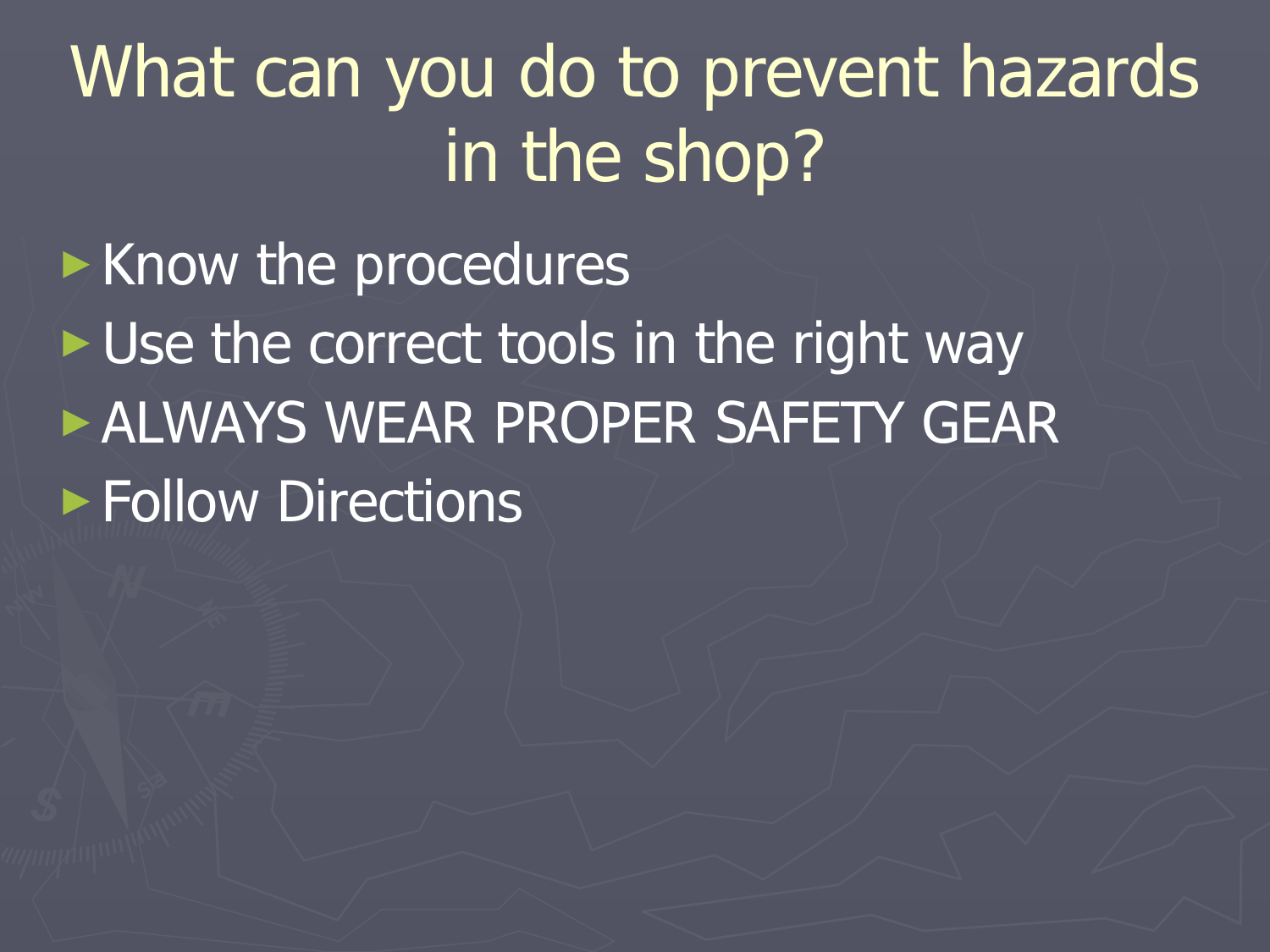

# What can you do to prevent hazards in the shop?
Know the procedures
Use the correct tools in the right way
ALWAYS WEAR PROPER SAFETY GEAR
Follow Directions